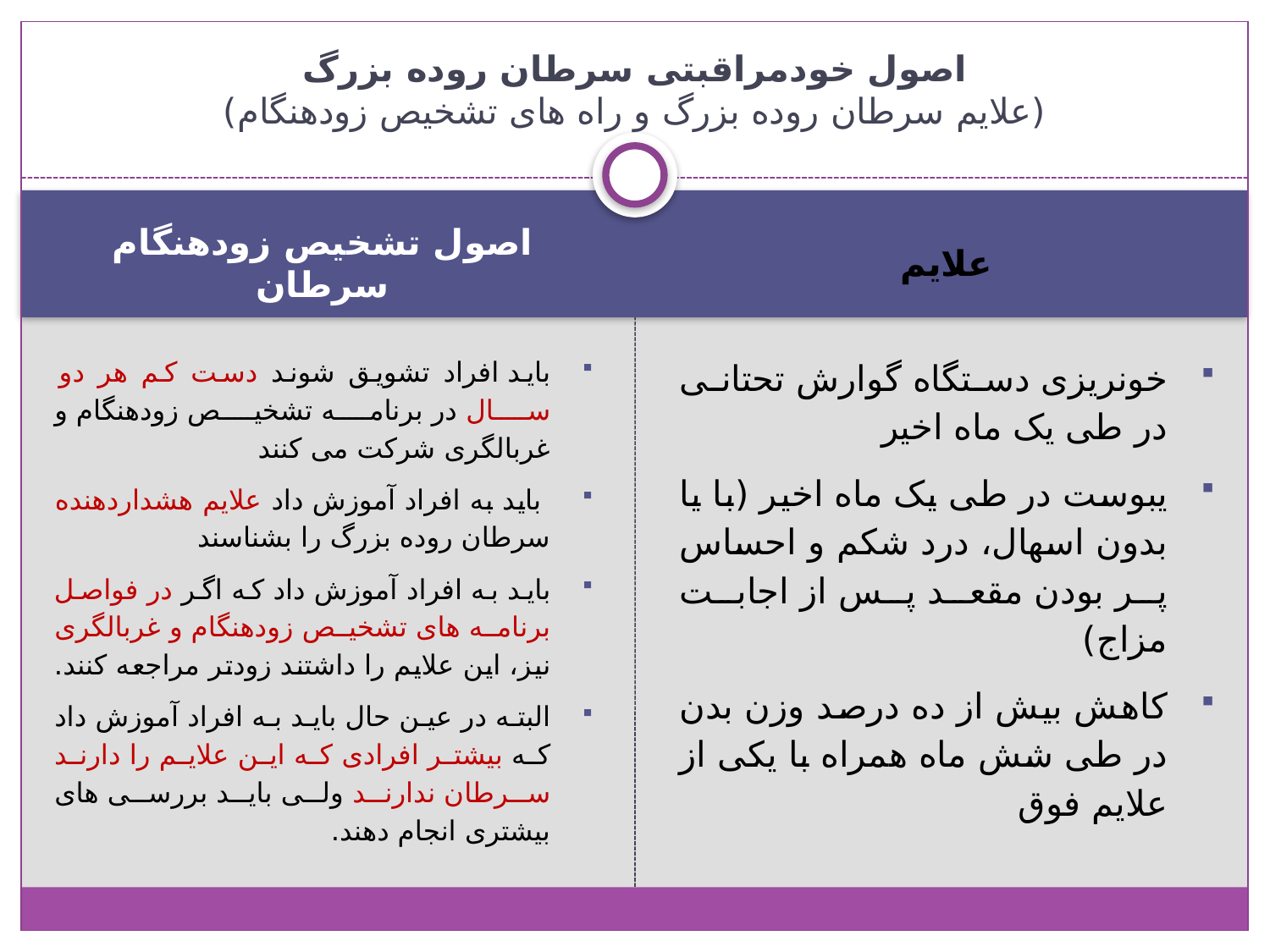

# اصول خودمراقبتی سرطان روده بزرگ (علایم سرطان روده بزرگ و راه های تشخیص زودهنگام)
اصول تشخیص زودهنگام سرطان
علایم
باید افراد تشویق شوند دست کم هر دو سال در برنامه تشخیص زودهنگام و غربالگری شرکت می کنند
 باید به افراد آموزش داد علایم هشداردهنده سرطان روده بزرگ را بشناسند
باید به افراد آموزش داد که اگر در فواصل برنامه های تشخیص زودهنگام و غربالگری نیز، این علایم را داشتند زودتر مراجعه کنند.
البته در عین حال باید به افراد آموزش داد که بیشتر افرادی که این علایم را دارند سرطان ندارند ولی باید بررسی های بیشتری انجام دهند.

خونریزی دستگاه گوارش تحتانی در طی یک ماه اخیر
یبوست در طی یک ماه اخیر (با یا بدون اسهال، درد شکم و احساس پر بودن مقعد پس از اجابت مزاج)
کاهش بیش از ده درصد وزن بدن در طی شش ماه همراه با یکی از علایم فوق